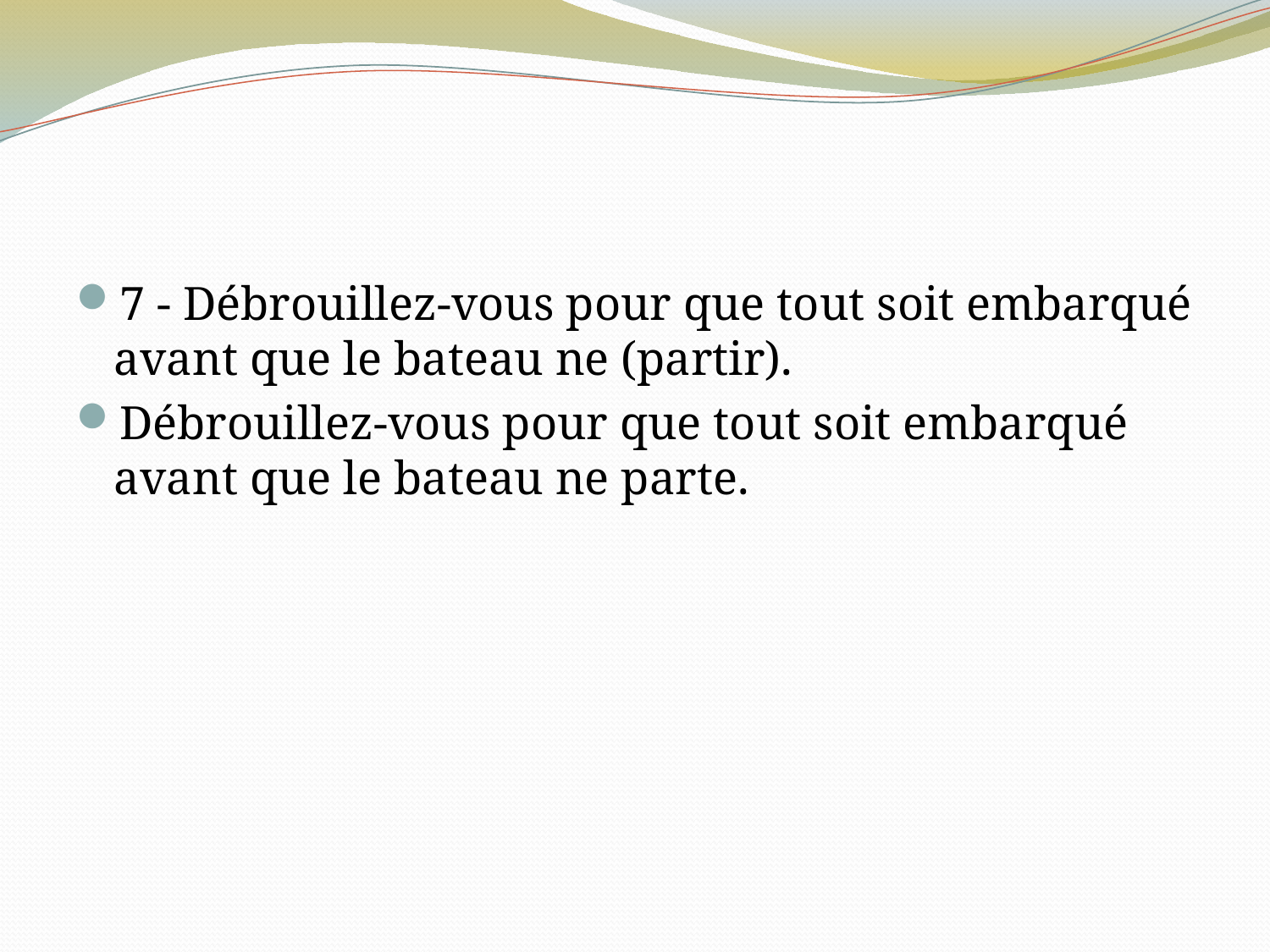

#
7 - Débrouillez-vous pour que tout soit embarqué avant que le bateau ne (partir).
Débrouillez-vous pour que tout soit embarqué avant que le bateau ne parte.